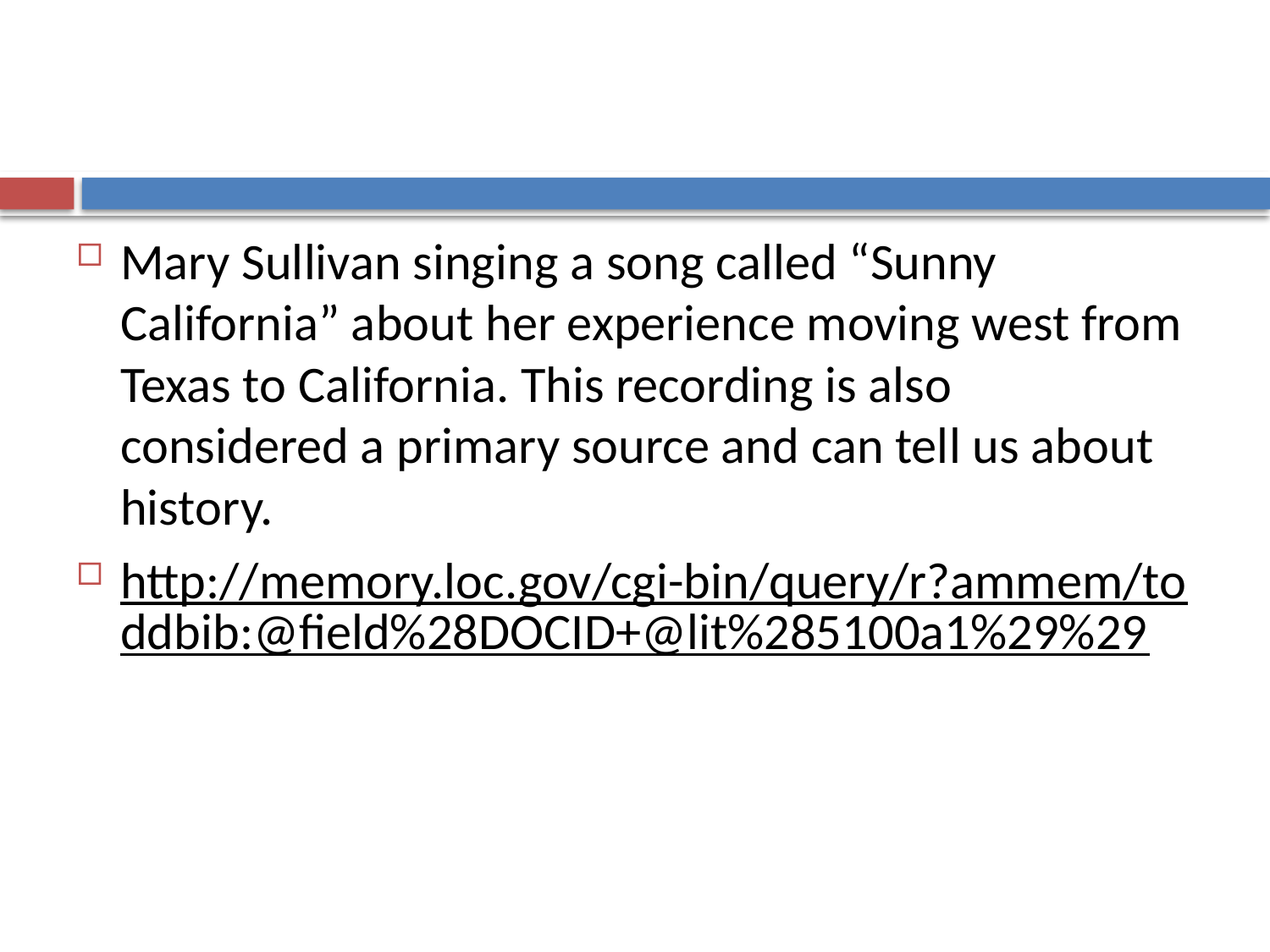

#
Mary Sullivan singing a song called “Sunny California” about her experience moving west from Texas to California. This recording is also considered a primary source and can tell us about history.
http://memory.loc.gov/cgi-bin/query/r?ammem/toddbib:@field%28DOCID+@lit%285100a1%29%29